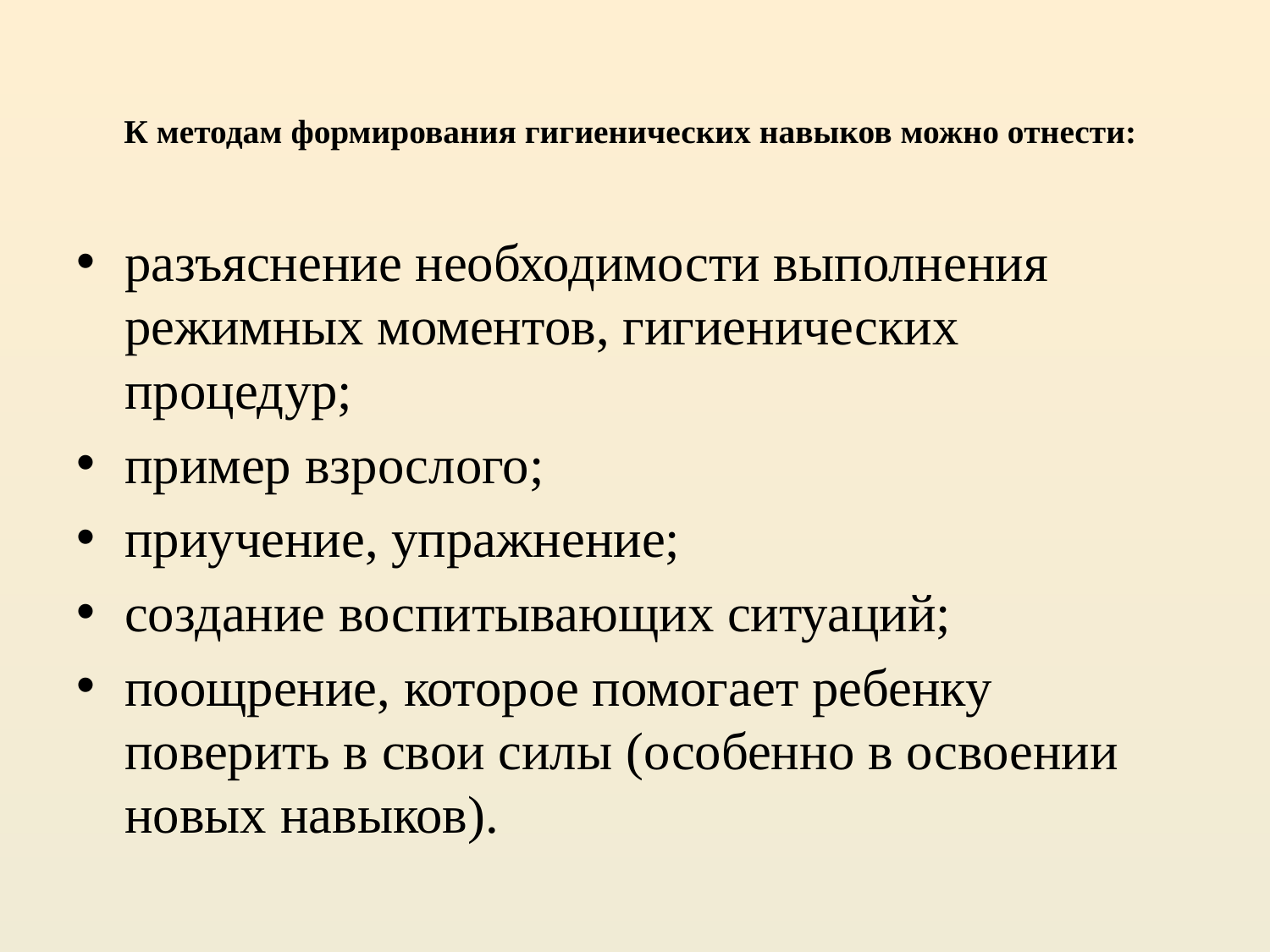

# К методам формирования гигиенических навыков можно отнести:
разъяснение необходимости выполнения режимных моментов, гигиенических процедур;
пример взрослого;
приучение, упражнение;
создание воспитывающих ситуаций;
поощрение, которое помогает ребенку поверить в свои силы (особенно в освоении новых навыков).